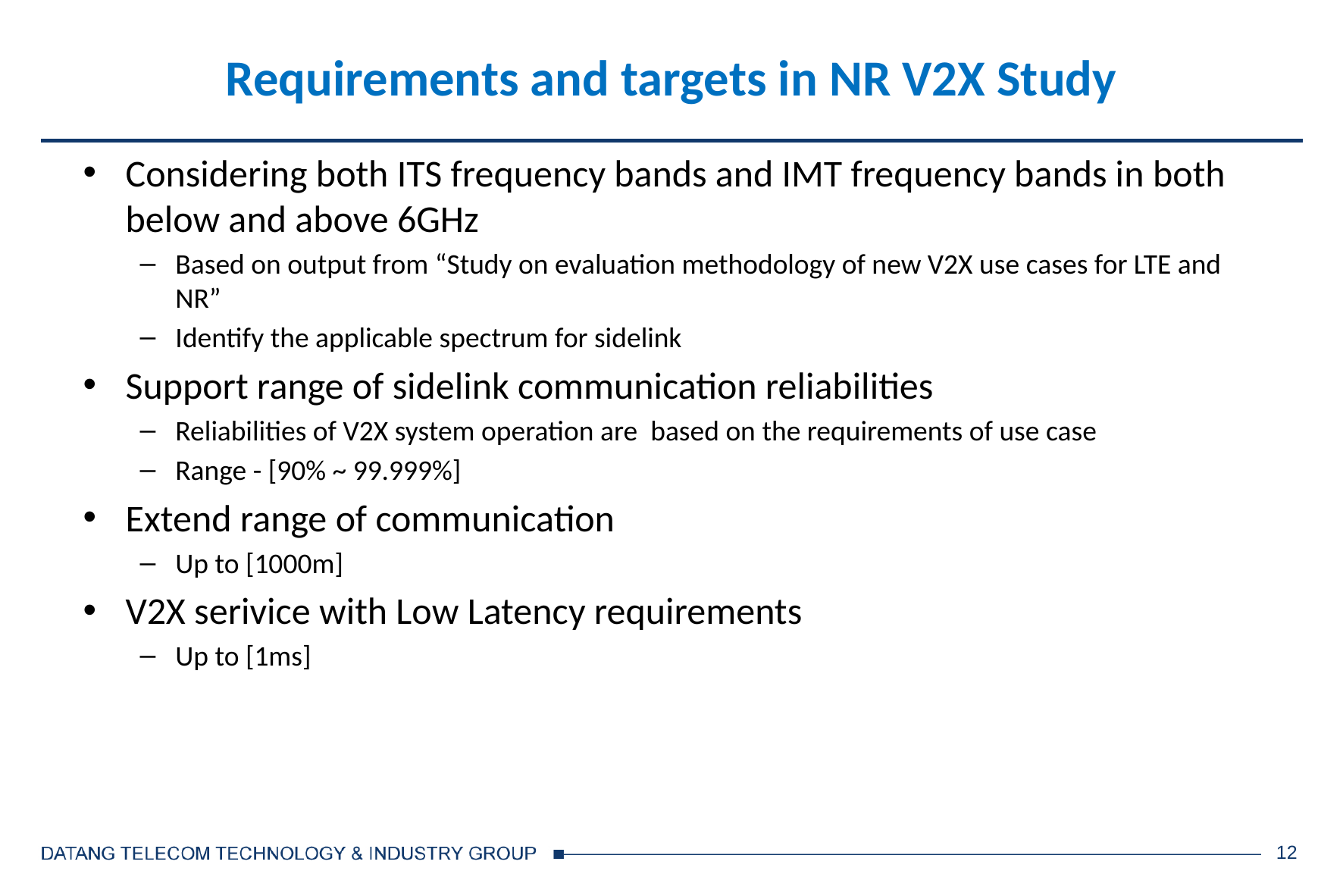

# Requirements and targets in NR V2X Study
Considering both ITS frequency bands and IMT frequency bands in both below and above 6GHz
Based on output from “Study on evaluation methodology of new V2X use cases for LTE and NR”
Identify the applicable spectrum for sidelink
Support range of sidelink communication reliabilities
Reliabilities of V2X system operation are  based on the requirements of use case
Range - [90% ~ 99.999%]
Extend range of communication
Up to [1000m]
V2X serivice with Low Latency requirements
Up to [1ms]
12